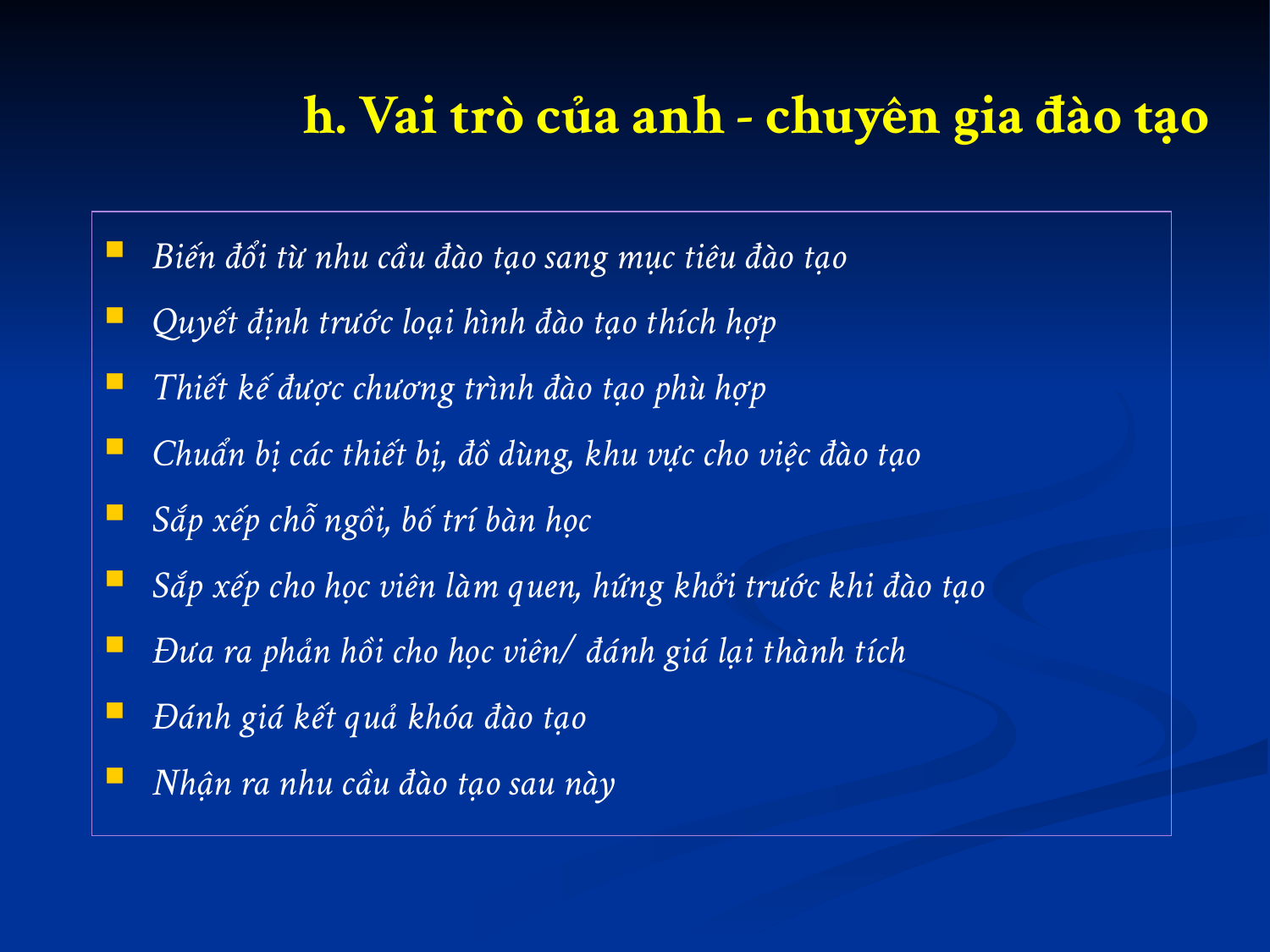

# h. Vai trò của anh - chuyên gia đào tạo
Biến đổi từ nhu cầu đào tạo sang mục tiêu đào tạo
Quyết định trước loại hình đào tạo thích hợp
Thiết kế được chương trình đào tạo phù hợp
Chuẩn bị các thiết bị, đồ dùng, khu vực cho việc đào tạo
Sắp xếp chỗ ngồi, bố trí bàn học
Sắp xếp cho học viên làm quen, hứng khởi trước khi đào tạo
Đưa ra phản hồi cho học viên/ đánh giá lại thành tích
Đánh giá kết quả khóa đào tạo
Nhận ra nhu cầu đào tạo sau này